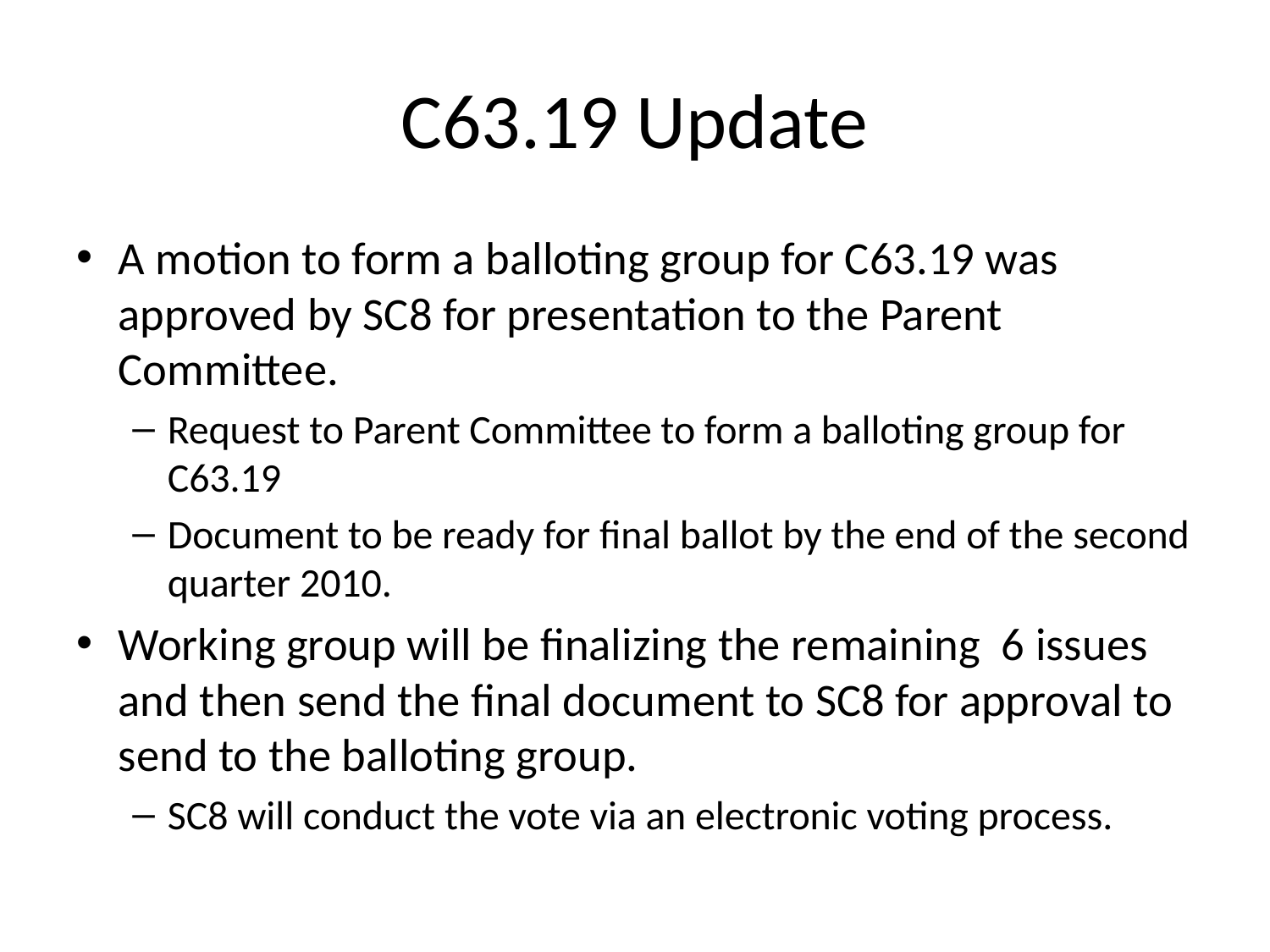

# C63.19 Update
A motion to form a balloting group for C63.19 was approved by SC8 for presentation to the Parent Committee.
Request to Parent Committee to form a balloting group for C63.19
Document to be ready for final ballot by the end of the second quarter 2010.
Working group will be finalizing the remaining  6 issues and then send the final document to SC8 for approval to send to the balloting group.
SC8 will conduct the vote via an electronic voting process.